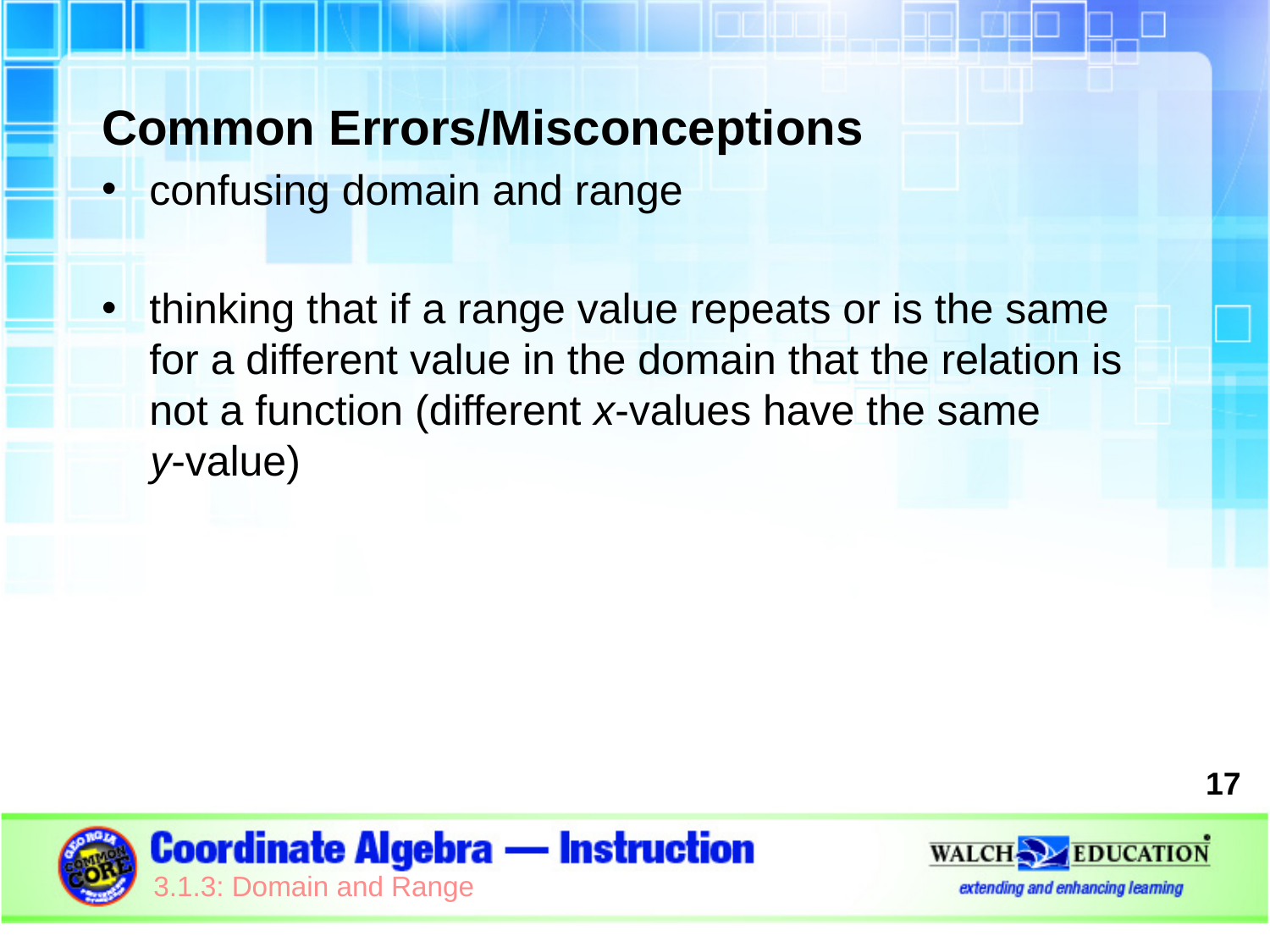

Common Errors/Misconceptions
confusing domain and range

thinking that if a range value repeats or is the same for a different value in the domain that the relation is not a function (different x-values have the same
y-value)
17
3.1.3: Domain and Range